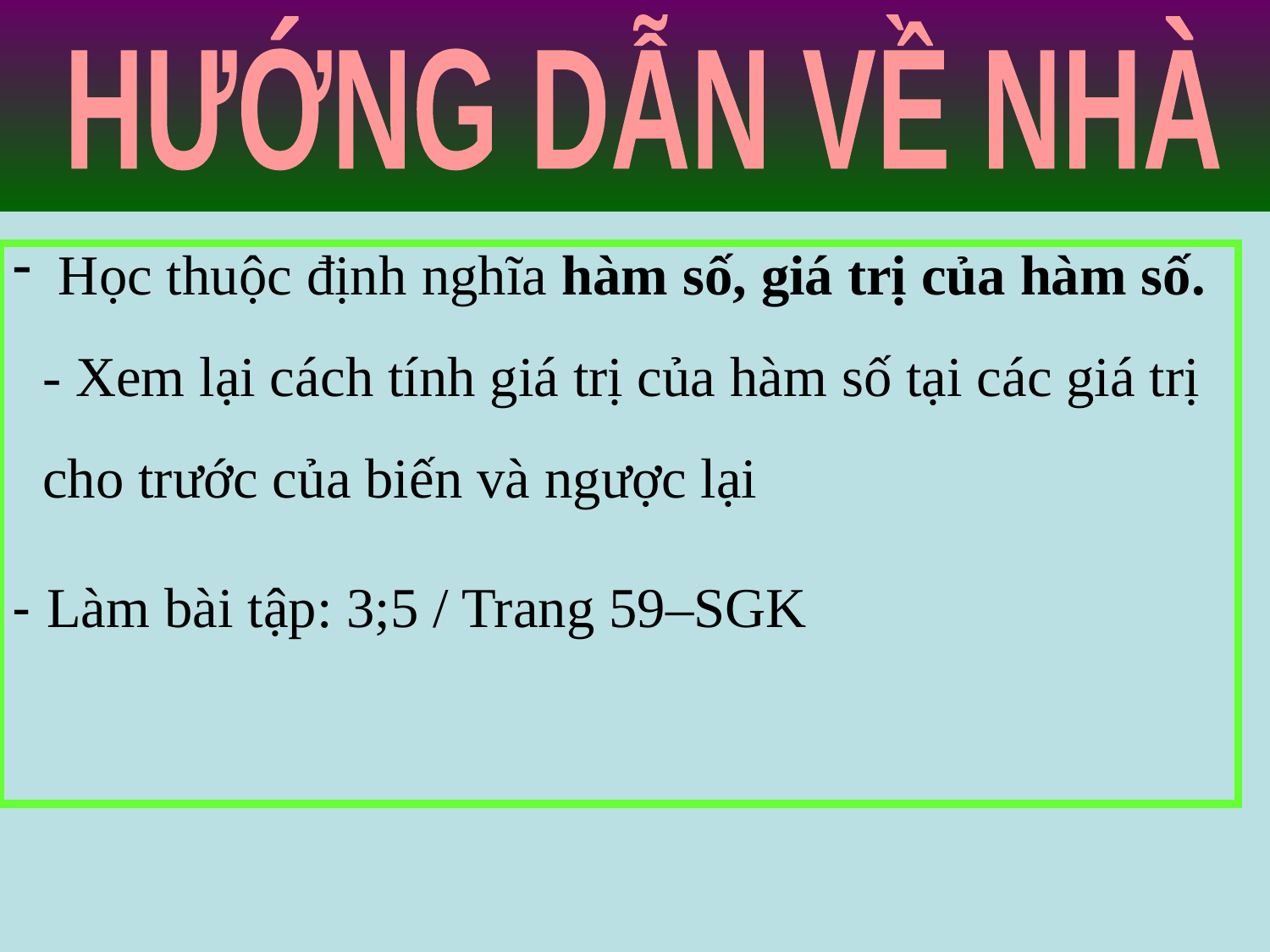

HƯỚNG DẪN VỀ NHÀ
 Học thuộc định nghĩa hàm số, giá trị của hàm số.
- Xem lại cách tính giá trị của hàm số tại các giá trị cho trước của biến và ngược lại
- Làm bài tập: 3;5 / Trang 59–SGK